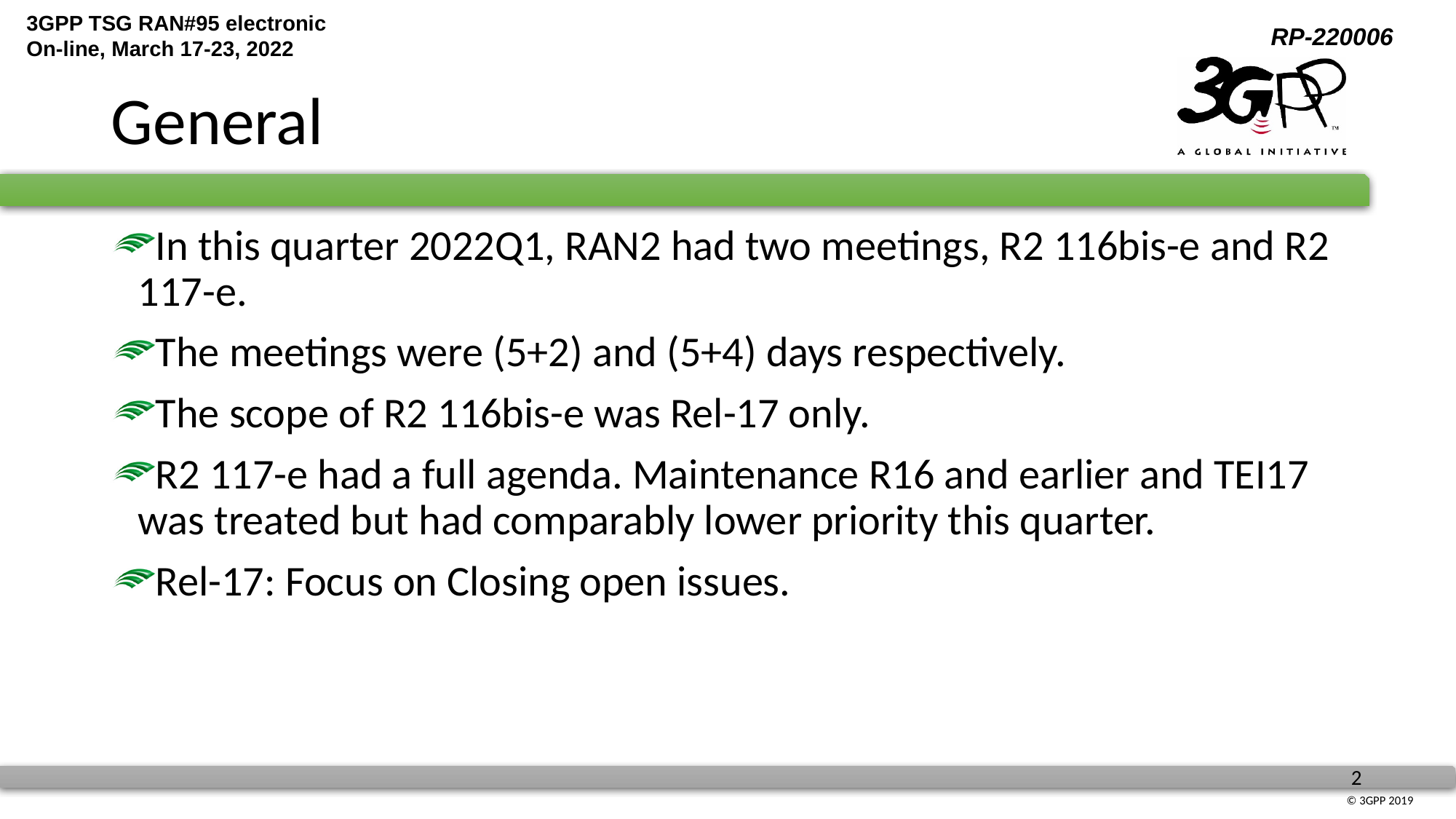

# General
In this quarter 2022Q1, RAN2 had two meetings, R2 116bis-e and R2 117-e.
The meetings were (5+2) and (5+4) days respectively.
The scope of R2 116bis-e was Rel-17 only.
R2 117-e had a full agenda. Maintenance R16 and earlier and TEI17 was treated but had comparably lower priority this quarter.
Rel-17: Focus on Closing open issues.